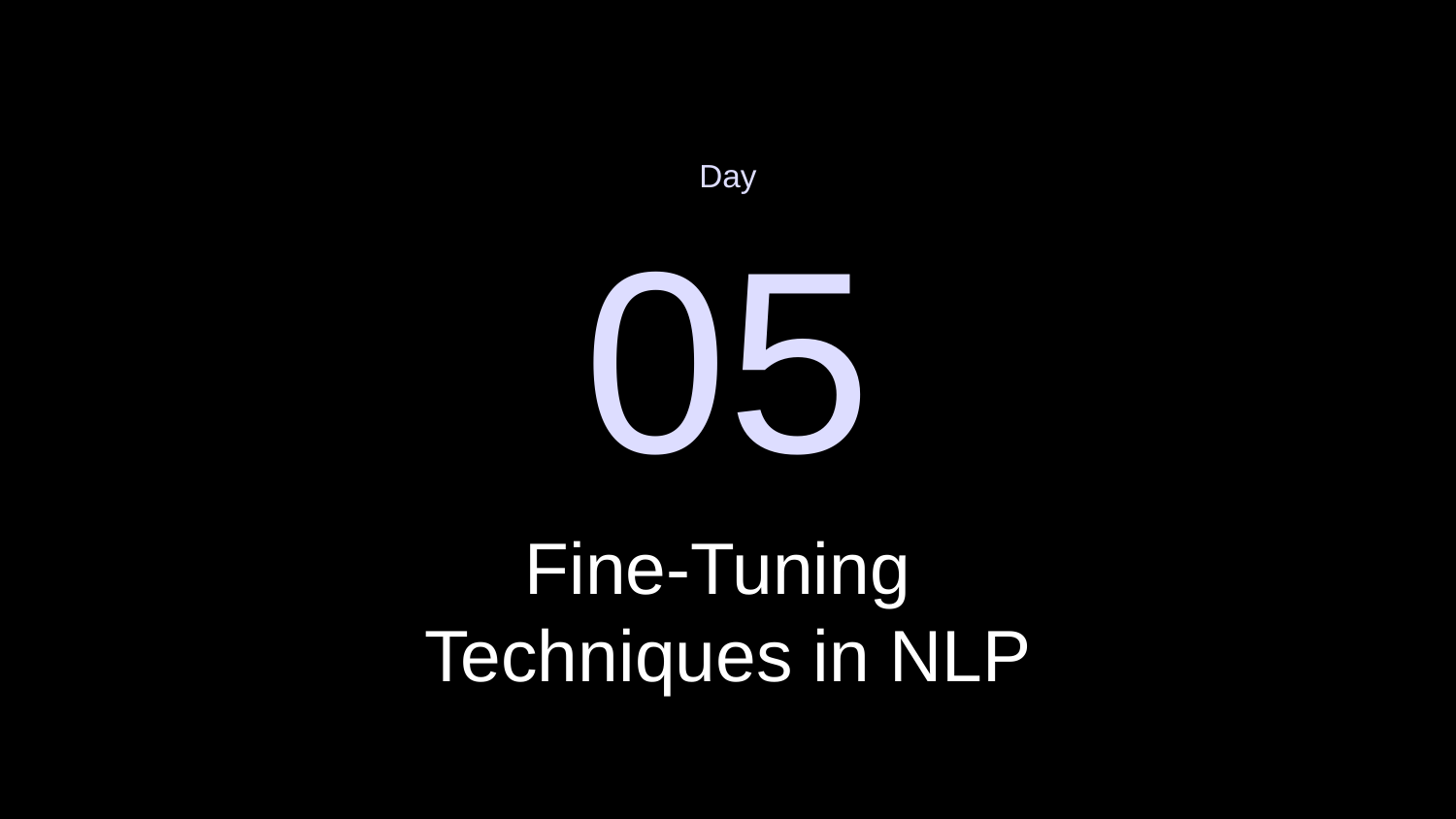

Day
05
# Fine-Tuning Techniques in NLP